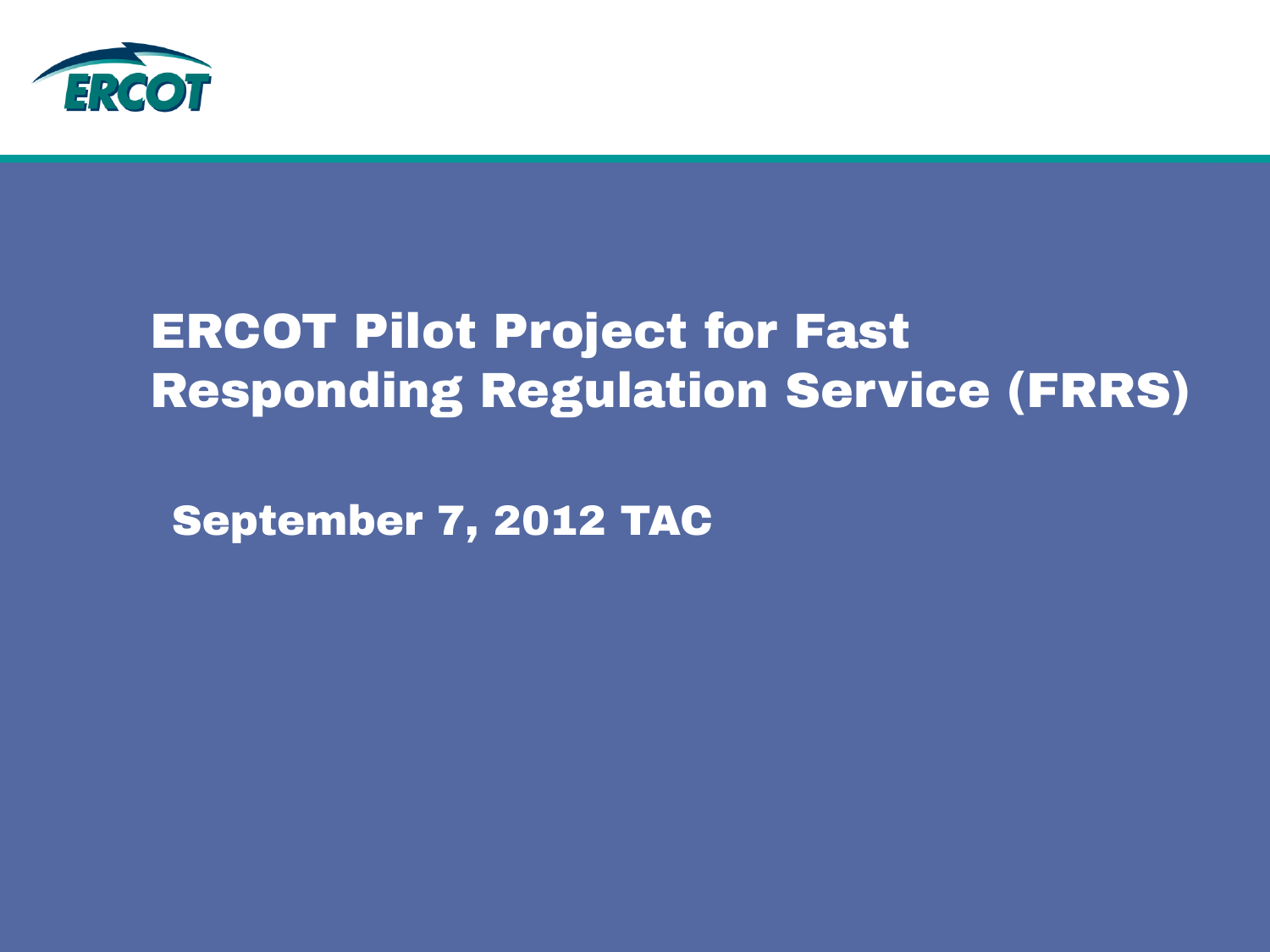

# ERCOT Pilot Project for Fast Responding Regulation Service (FRRS)
September 7, 2012 TAC